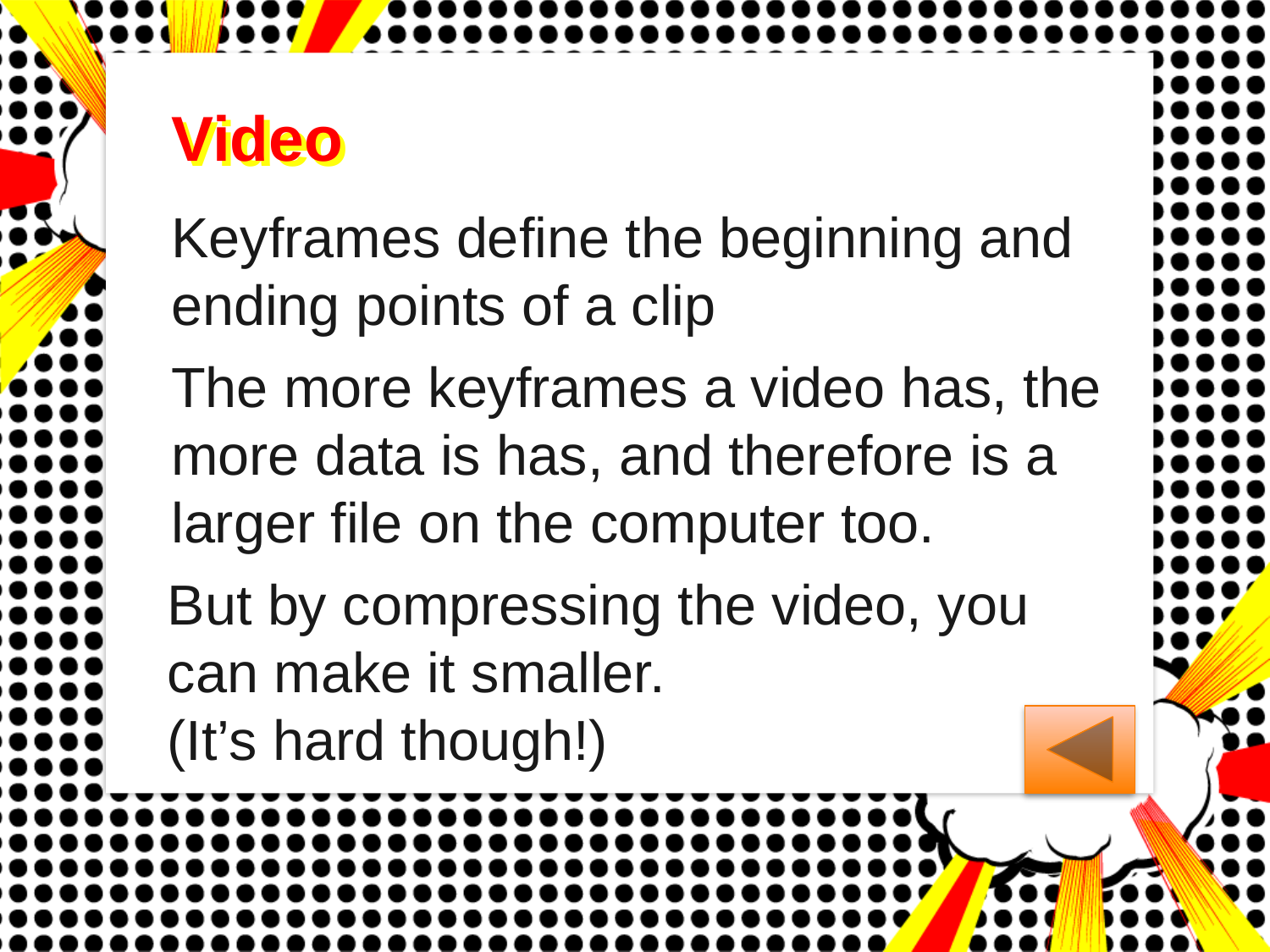

Video
Video

Keyframes define the beginning and ending points of a clip
The more keyframes a video has, the more data is has, and therefore is a larger file on the computer too.
But by compressing the video, you can make it smaller.
(It’s hard though!)